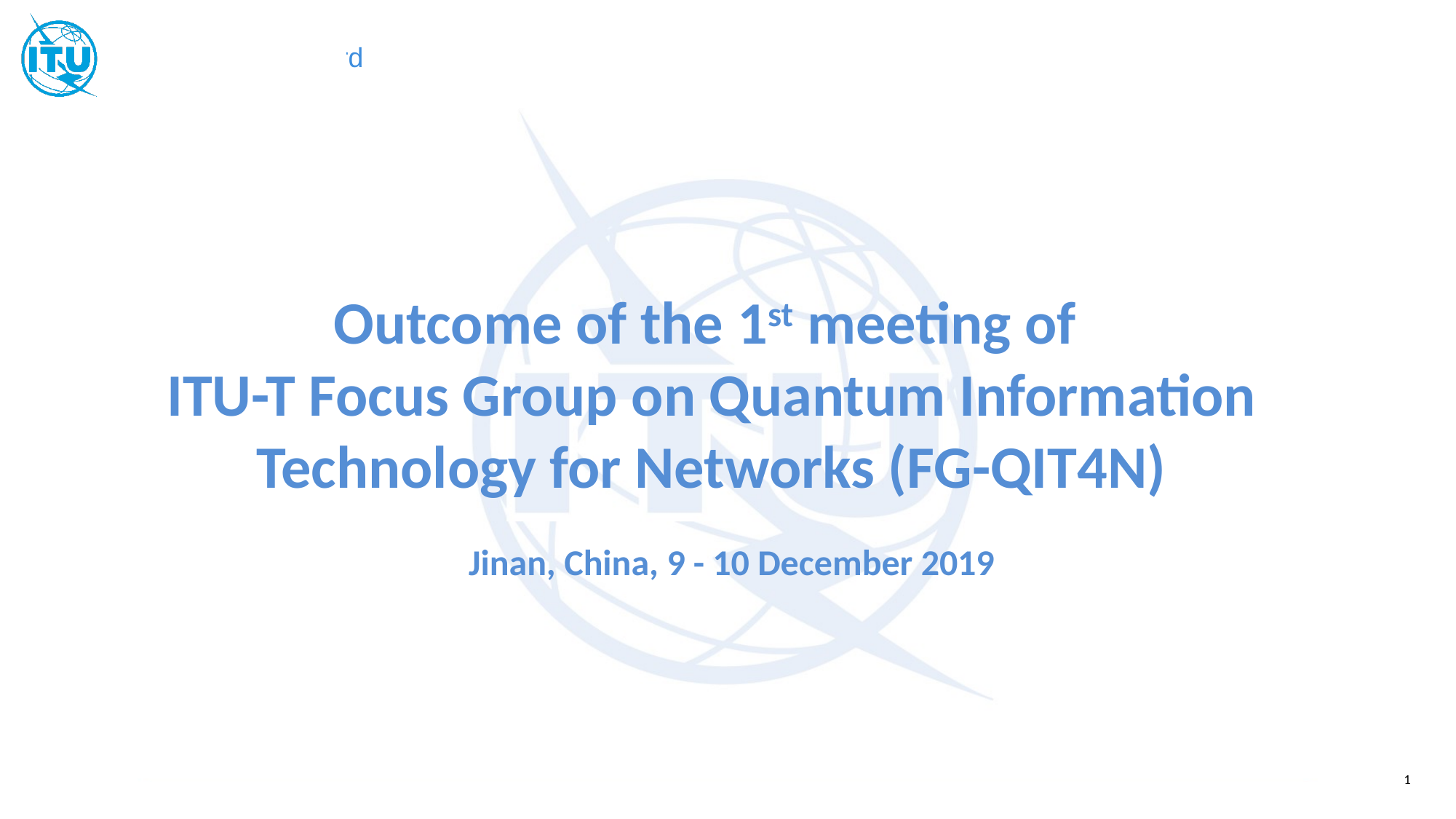

Outcome of the 1st meeting of
ITU-T Focus Group on Quantum Information Technology for Networks (FG-QIT4N)

 Jinan, China, 9 - 10 December 2019